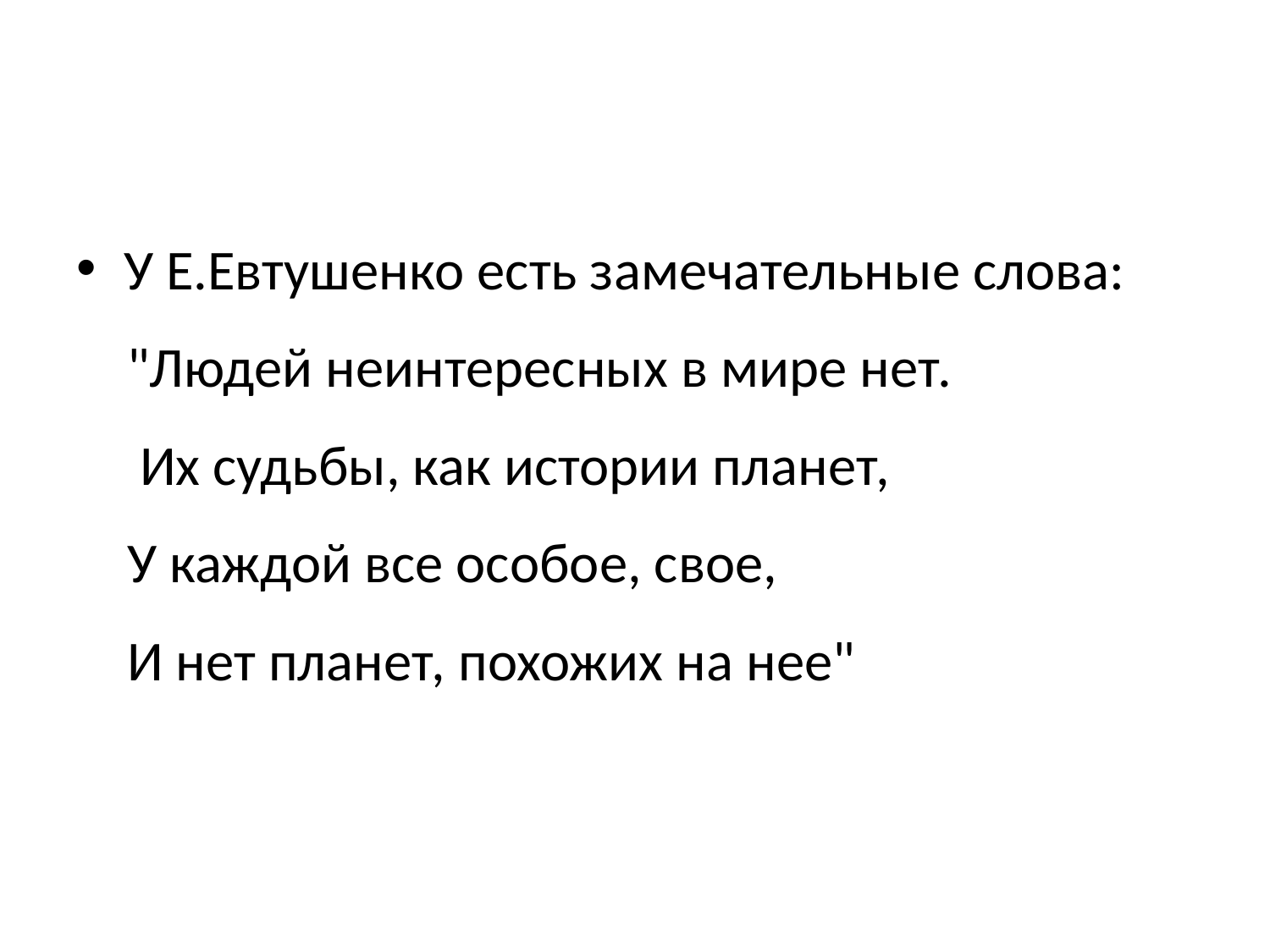

#
У Е.Евтушенко есть замечательные слова:
    "Людей неинтересных в мире нет.
     Их судьбы, как истории планет,
    У каждой все особое, свое,
    И нет планет, похожих на нее"